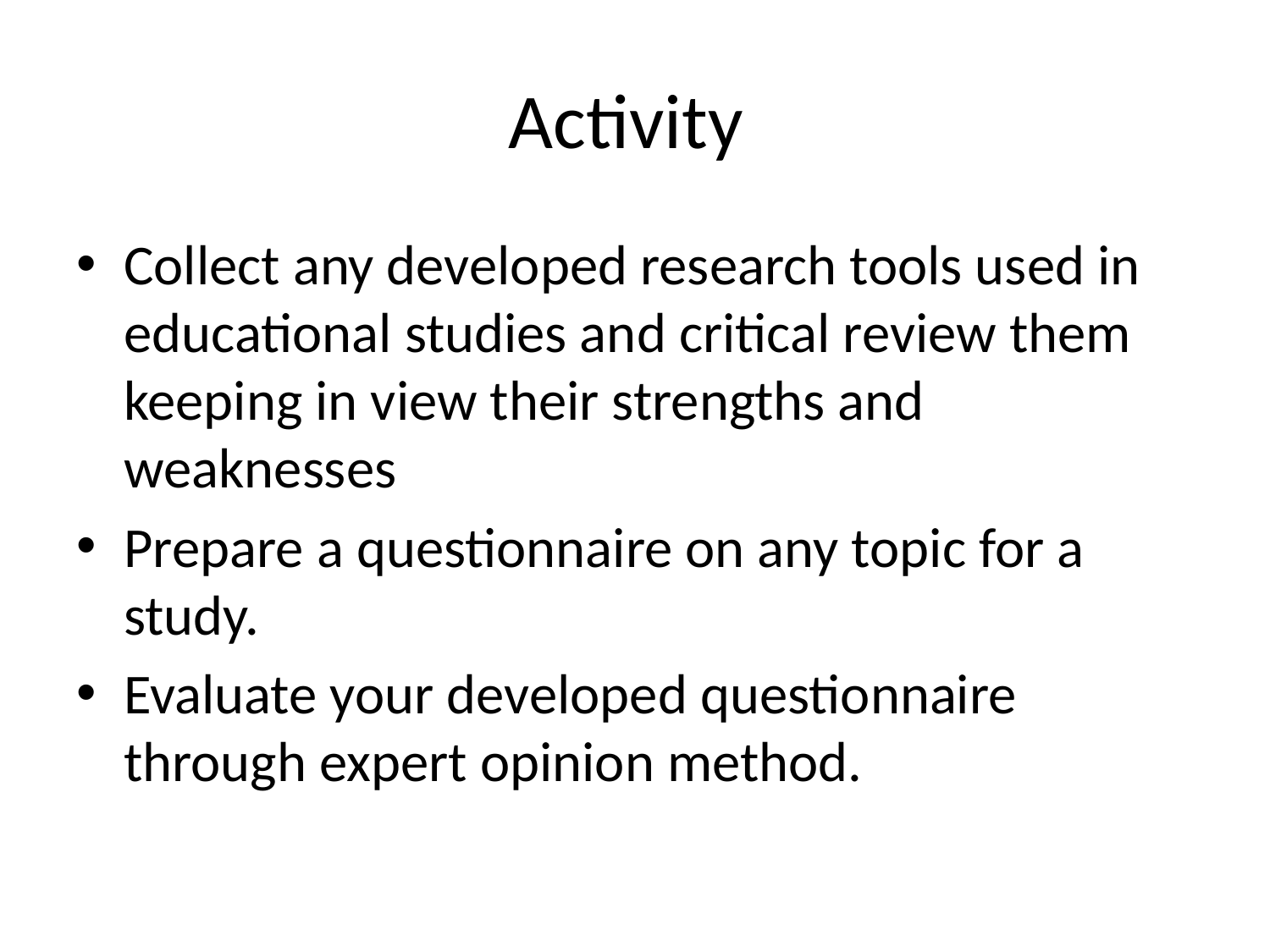

# Activity
Collect any developed research tools used in educational studies and critical review them keeping in view their strengths and weaknesses
Prepare a questionnaire on any topic for a study.
Evaluate your developed questionnaire through expert opinion method.